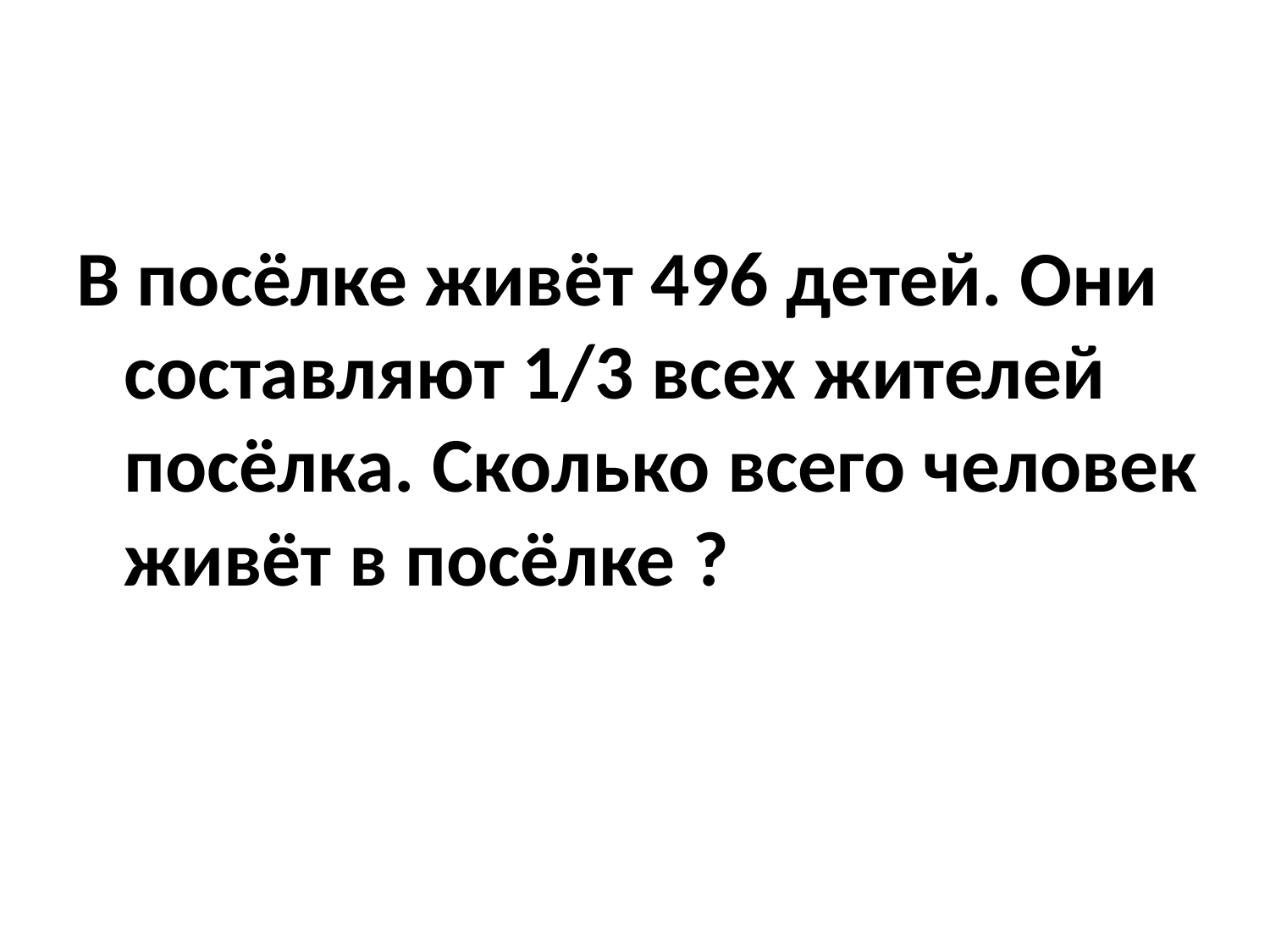

#
В посёлке живёт 496 детей. Они составляют 1/3 всех жителей посёлка. Сколько всего человек живёт в посёлке ?